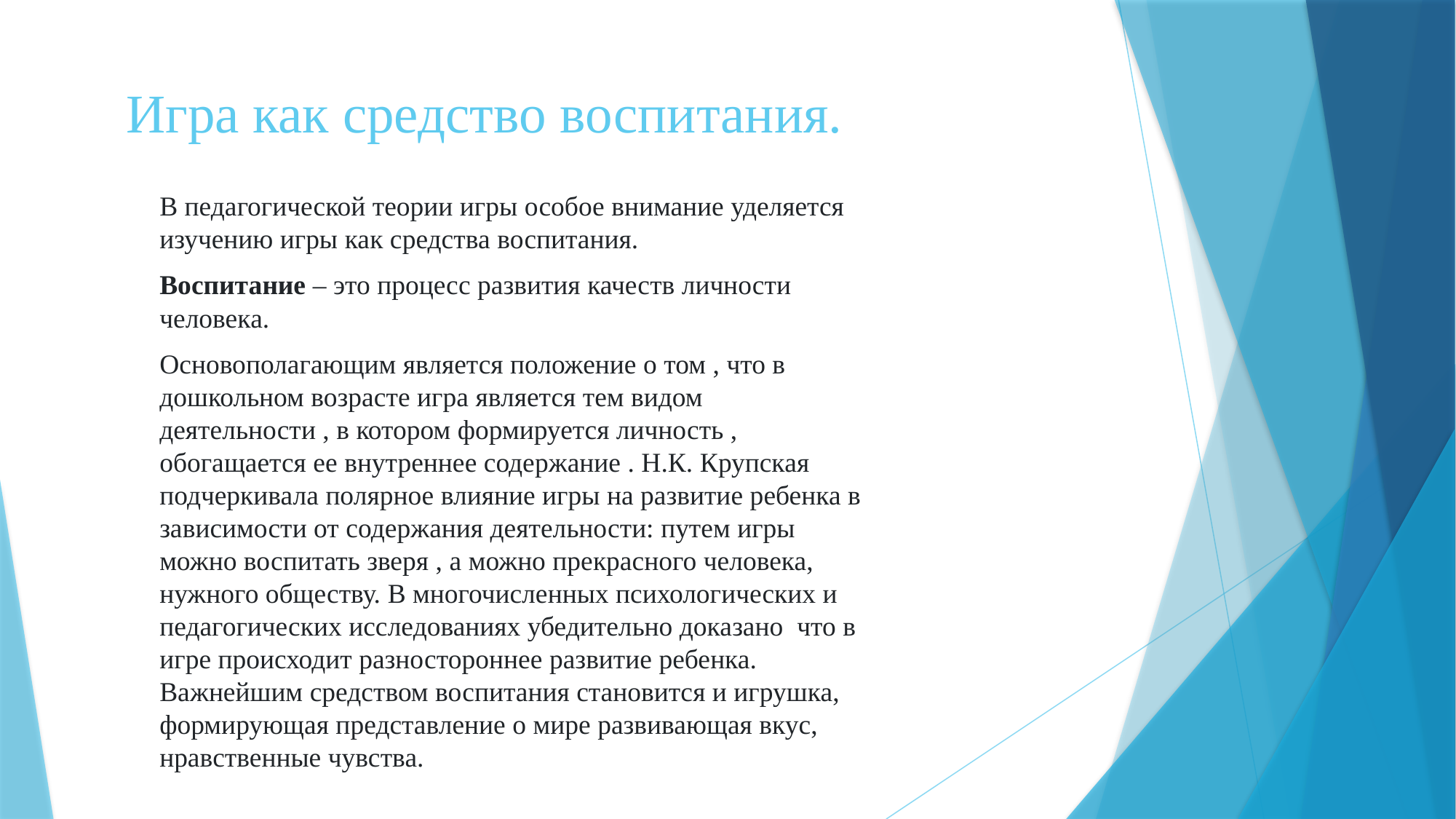

# Игра как средство воспитания.
В педагогической теории игры особое внимание уделяется изучению игры как средства воспитания.
Воспитание – это процесс развития качеств личности человека.
Основополагающим является положение о том , что в дошкольном возрасте игра является тем видом деятельности , в котором формируется личность , обогащается ее внутреннее содержание . Н.К. Крупская подчеркивала полярное влияние игры на развитие ребенка в зависимости от содержания деятельности: путем игры можно воспитать зверя , а можно прекрасного человека, нужного обществу. В многочисленных психологических и педагогических исследованиях убедительно доказано  что в игре происходит разностороннее развитие ребенка. Важнейшим средством воспитания становится и игрушка, формирующая представление о мире развивающая вкус, нравственные чувства.